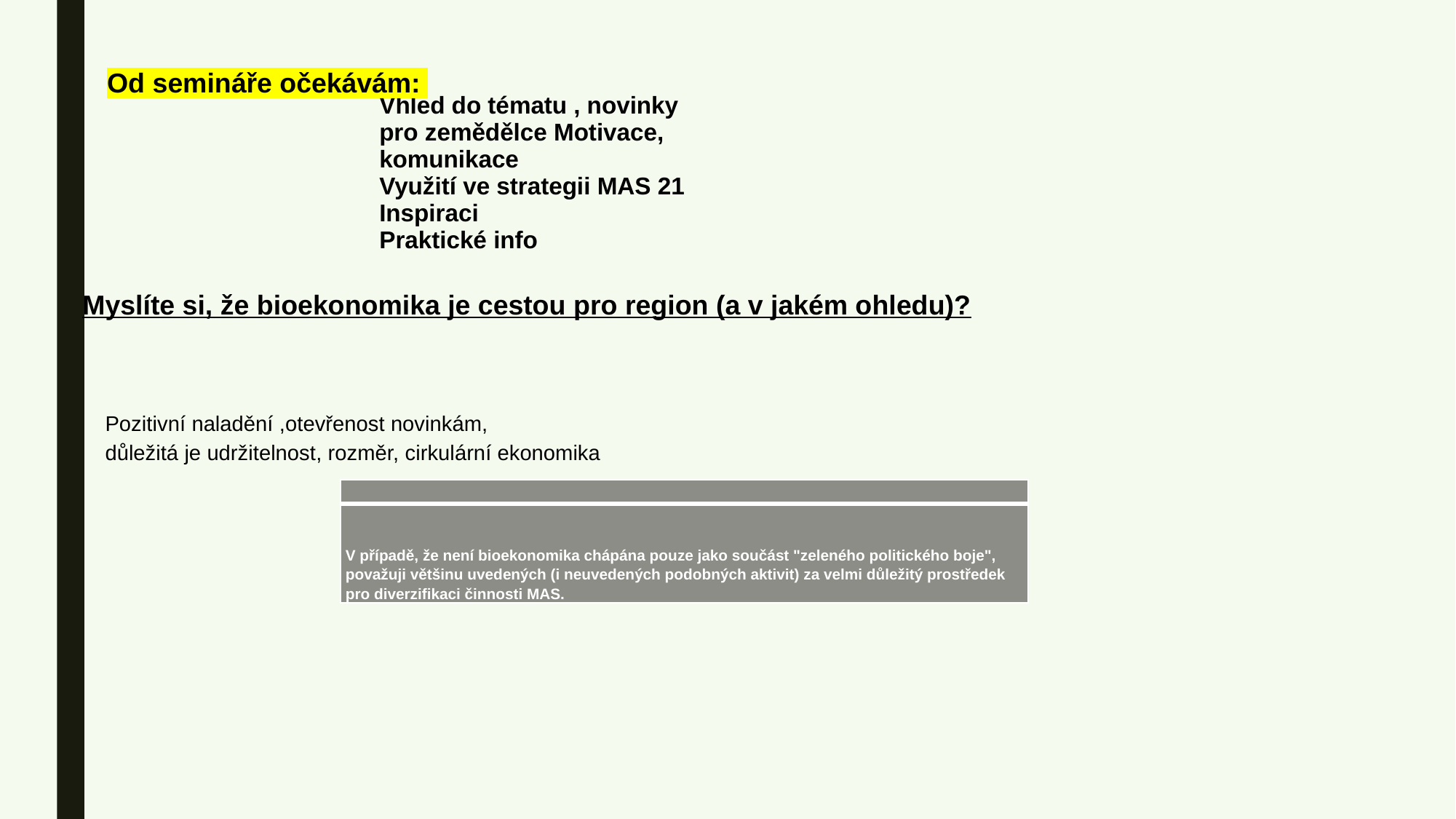

Od semináře očekávám:
| Vhled do tématu , novinky pro zemědělce Motivace, komunikace Využití ve strategii MAS 21 Inspiraci Praktické info |  |  |  |
| --- | --- | --- | --- |
|  |  |  |  |
|  |  |  |  |
|  |  |  |  |
|  |  |  |  |
|  |  |  |  |
|  |  |  |  |
Myslíte si, že bioekonomika je cestou pro region (a v jakém ohledu)?

Pozitivní naladění ,otevřenost novinkám,
důležitá je udržitelnost, rozměr, cirkulární ekonomika

|  |
| --- |
| V případě, že není bioekonomika chápána pouze jako součást "zeleného politického boje", považuji většinu uvedených (i neuvedených podobných aktivit) za velmi důležitý prostředek pro diverzifikaci činnosti MAS. |